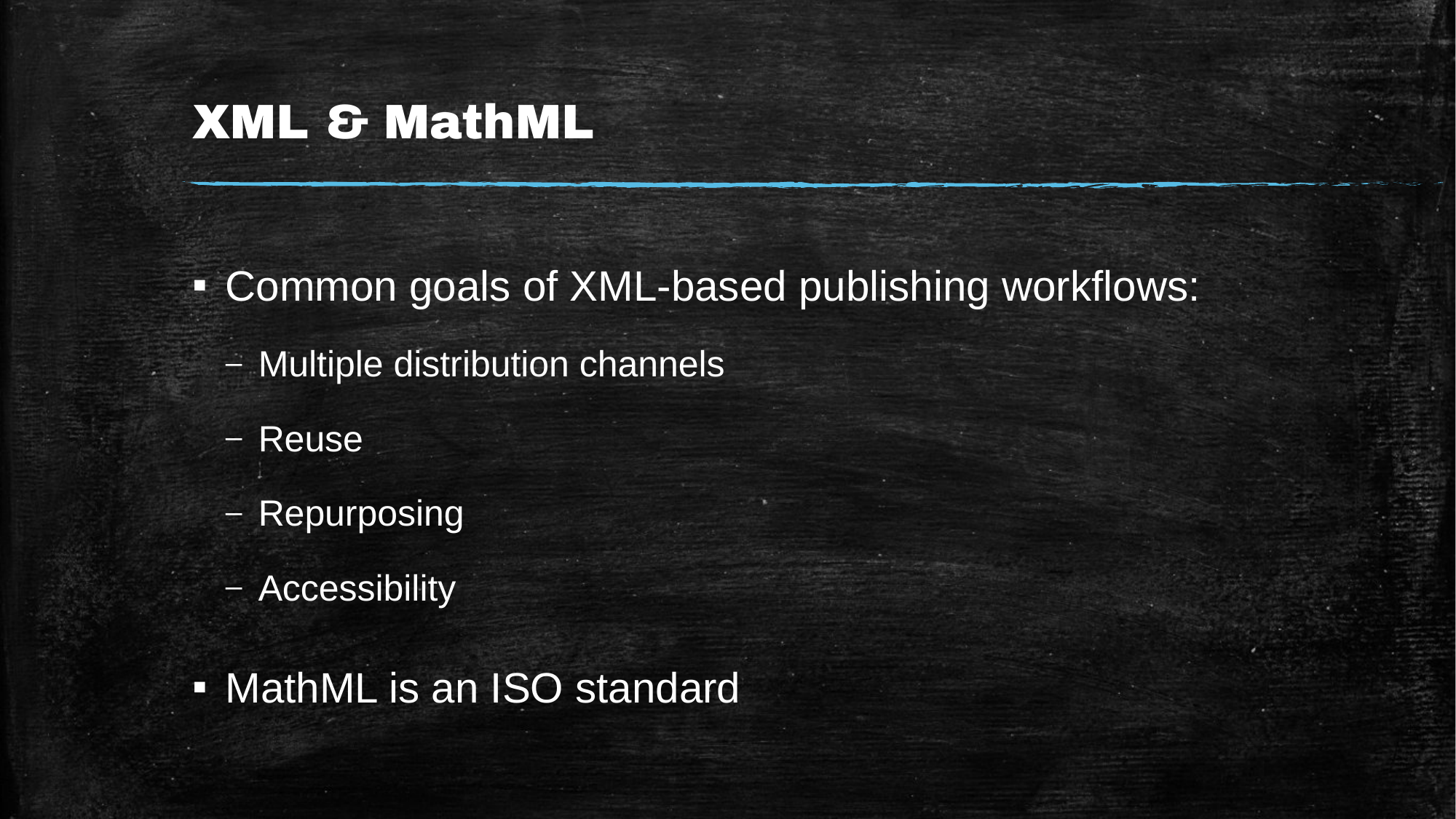

# XML & MathML
Common goals of XML-based publishing workflows:
Multiple distribution channels
Reuse
Repurposing
Accessibility
MathML is an ISO standard